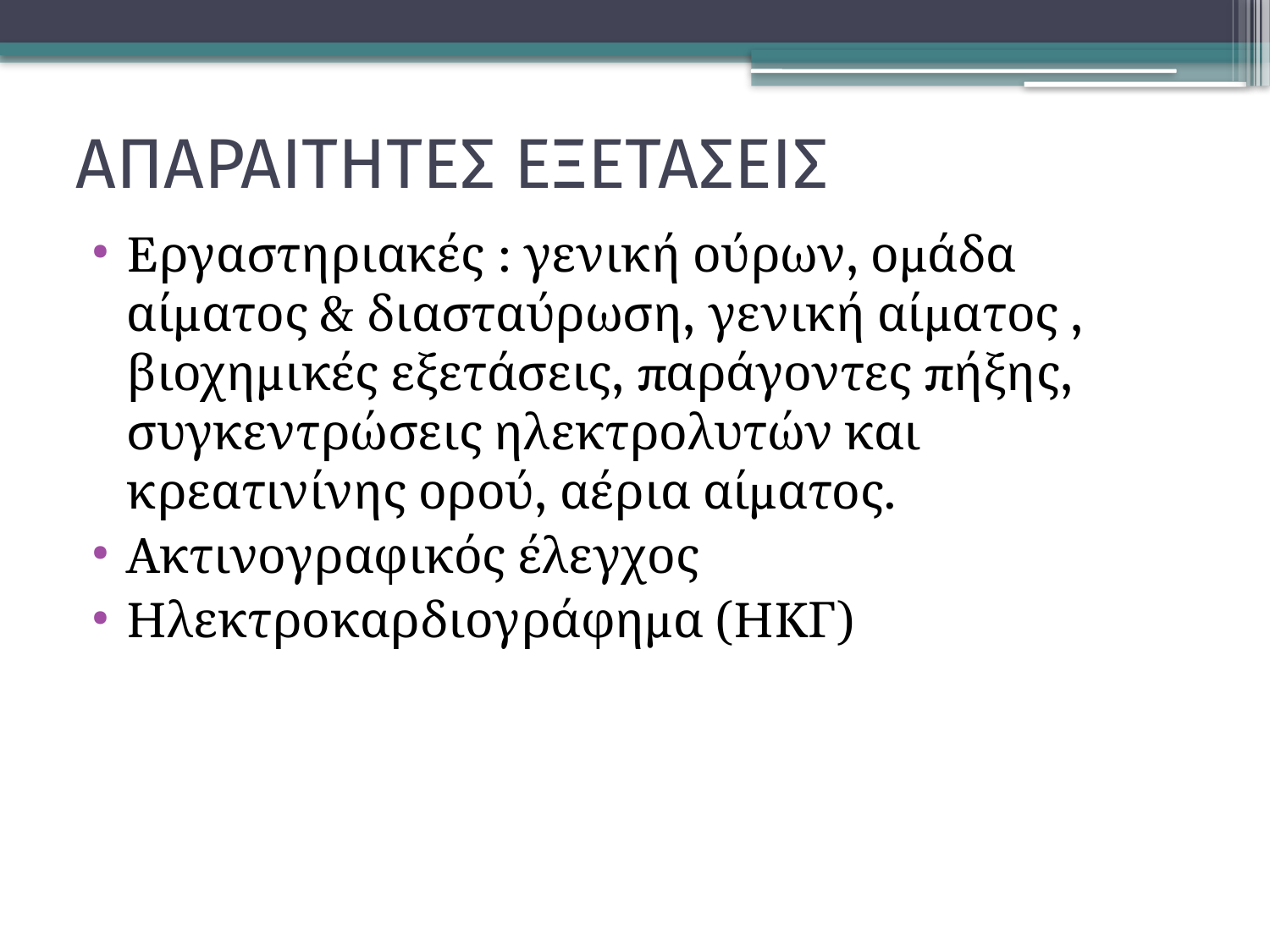

# ΑΠΑΡΑΙΤΗΤΕΣ ΕΞΕΤΑΣΕΙΣ
Εργαστηριακές : γενική ούρων, ομάδα αίματος & διασταύρωση, γενική αίματος , βιοχημικές εξετάσεις, παράγοντες πήξης, συγκεντρώσεις ηλεκτρολυτών και κρεατινίνης ορού, αέρια αίματος.
Ακτινογραφικός έλεγχος
Ηλεκτροκαρδιογράφημα (ΗΚΓ)